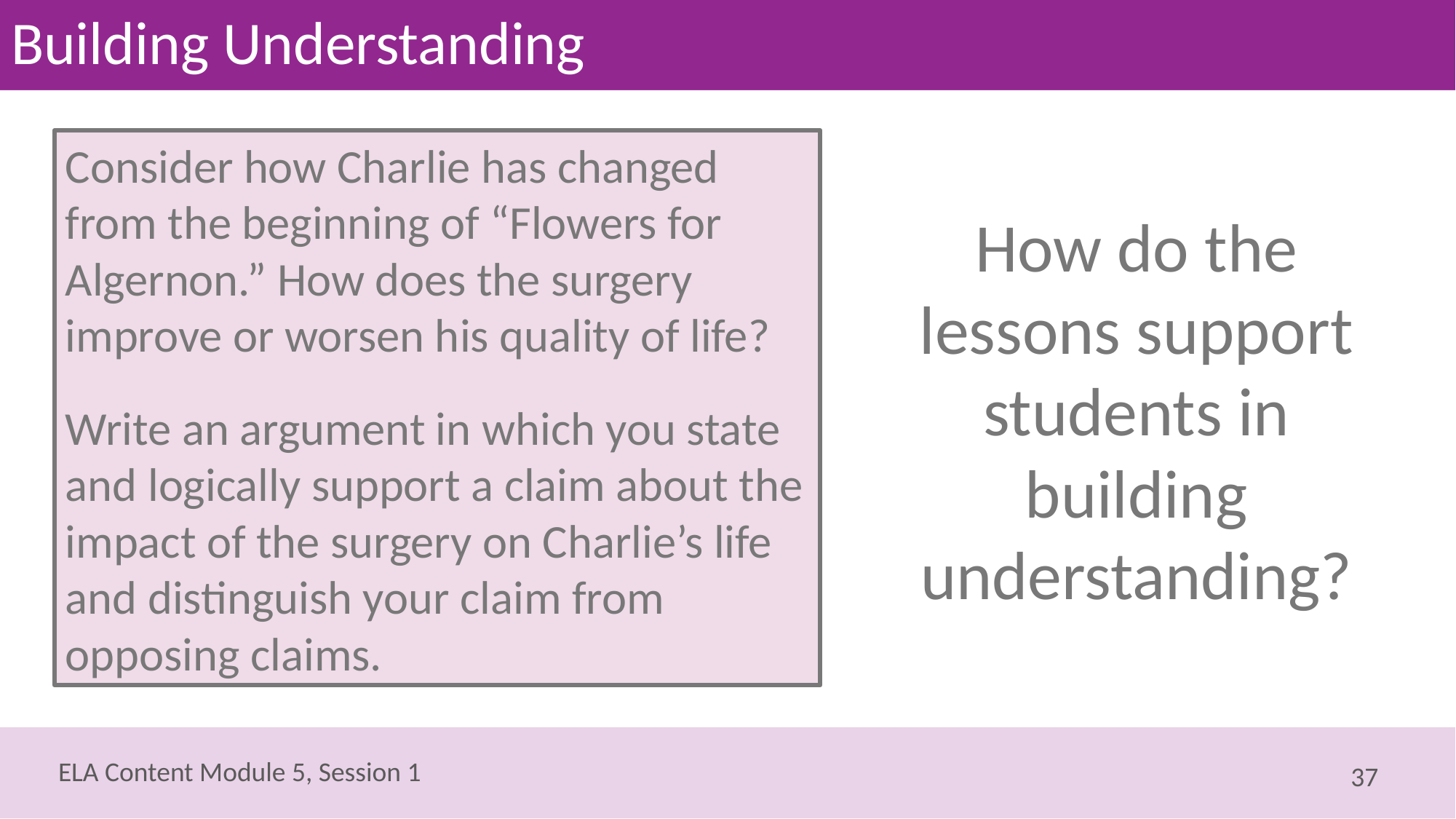

# Building Understanding
Consider how Charlie has changed from the beginning of “Flowers for Algernon.” How does the surgery improve or worsen his quality of life?

Write an argument in which you state and logically support a claim about the impact of the surgery on Charlie’s life and distinguish your claim from opposing claims.
How do the lessons support students in building understanding?
37